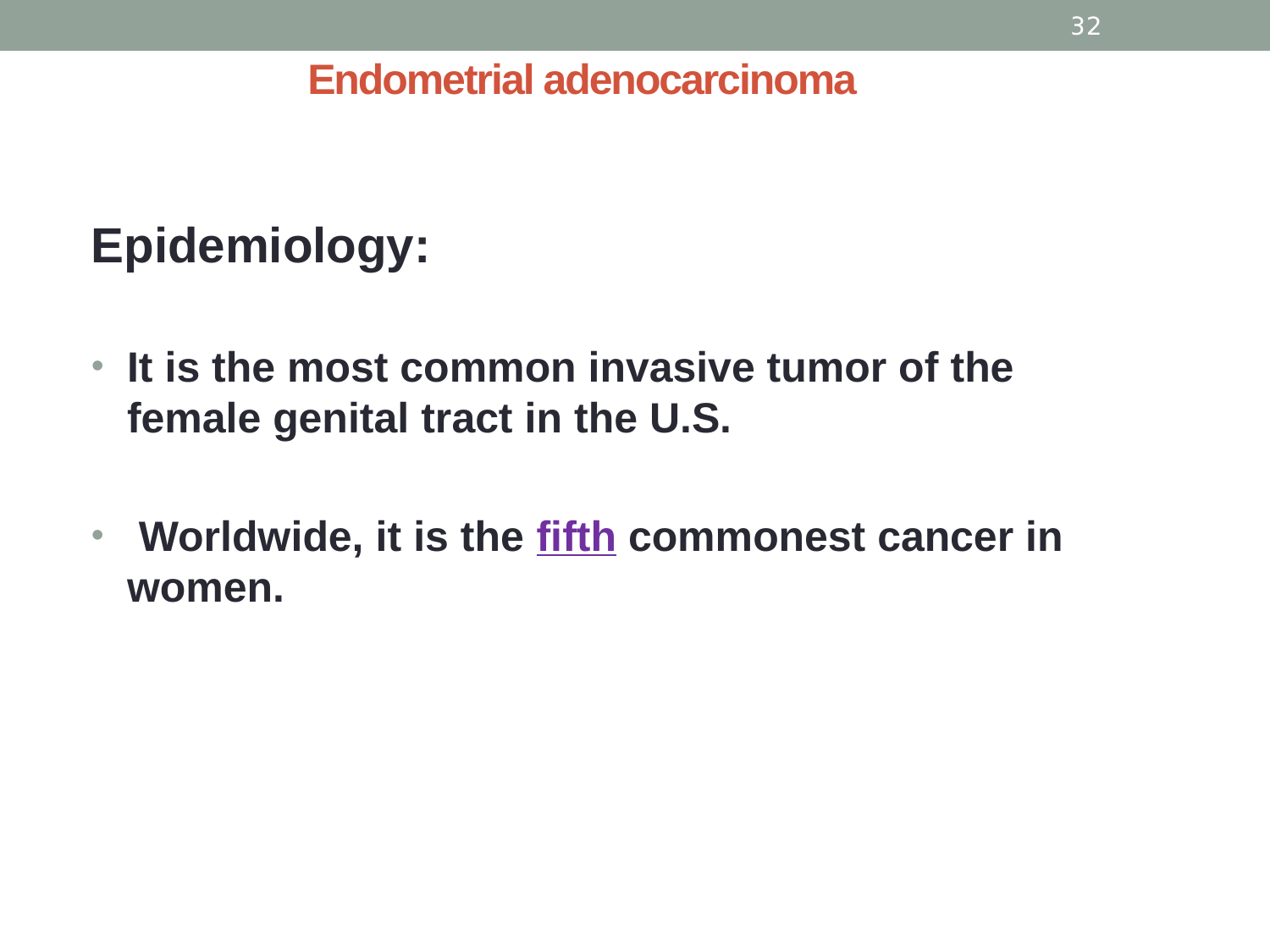

32
# Endometrial adenocarcinoma

Epidemiology:

It is the most common invasive tumor of the female genital tract in the U.S.

 Worldwide, it is the fifth commonest cancer in women.